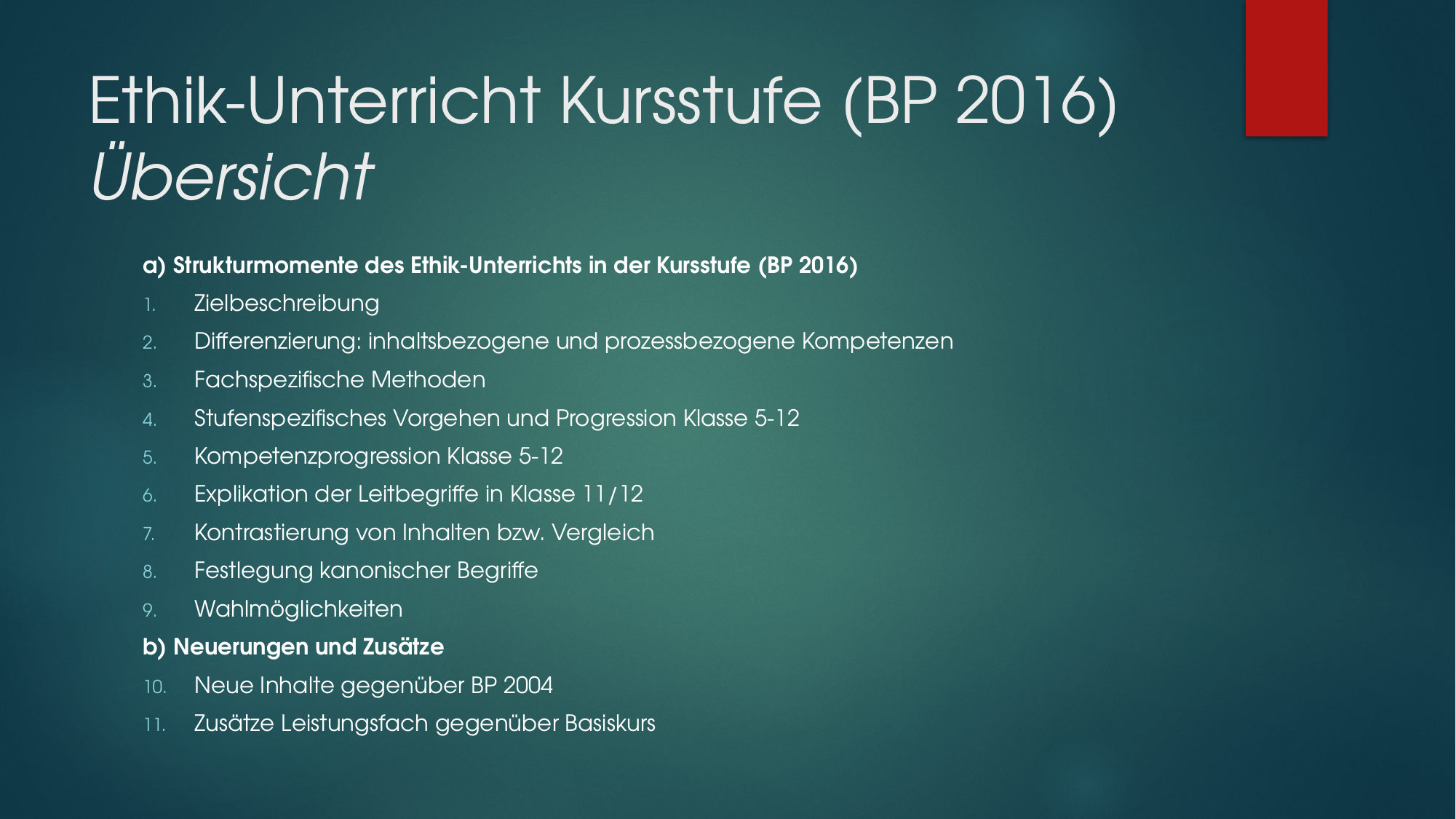

# Ethik-Unterricht Kursstufe (BP 2016) Übersicht
a) Strukturmomente des Ethik-Unterrichts in der Kursstufe (BP 2016)
Zielbeschreibung
Differenzierung: inhaltsbezogene und prozessbezogene Kompetenzen
Fachspezifische Methoden
Stufenspezifisches Vorgehen und Progression Klasse 5-12
Kompetenzprogression Klasse 5-12
Explikation der Leitbegriffe in Klasse 11/12
Kontrastierung von Inhalten bzw. Vergleich
Festlegung kanonischer Begriffe
Wahlmöglichkeiten
b) Neuerungen und Zusätze
Neue Inhalte gegenüber BP 2004
Zusätze Leistungsfach gegenüber Basiskurs